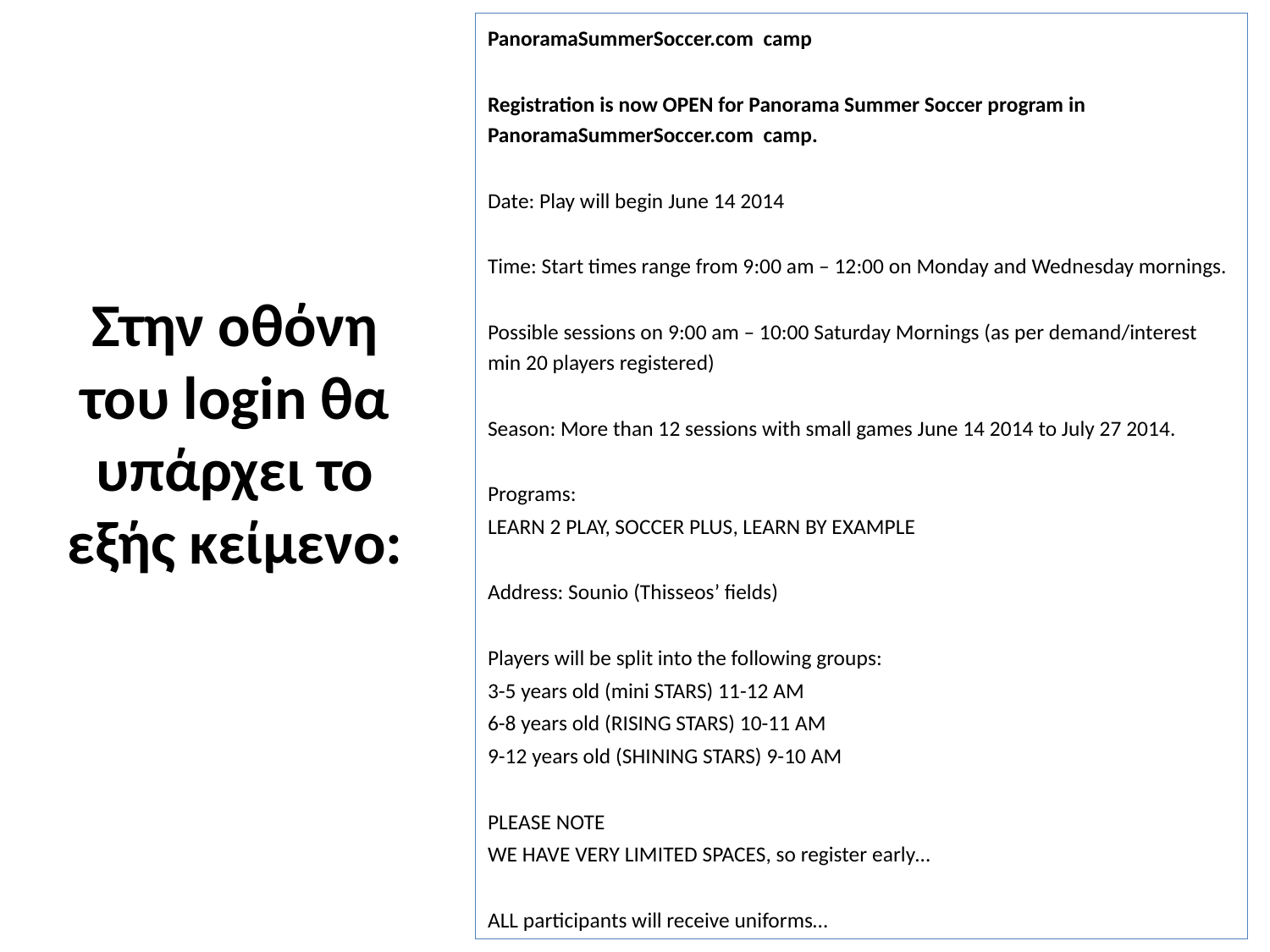

PanoramaSummerSoccer.com  camp

Registration is now OPEN for Panorama Summer Soccer program in PanoramaSummerSoccer.com  camp.

Date: Play will begin June 14 2014

Time: Start times range from 9:00 am – 12:00 on Monday and Wednesday mornings.

Possible sessions on 9:00 am – 10:00 Saturday Mornings (as per demand/interest min 20 players registered)

Season: More than 12 sessions with small games June 14 2014 to July 27 2014.

Programs:
LEARN 2 PLAY, SOCCER PLUS, LEARN BY EXAMPLE

Address: Sounio (Thisseos’ fields)

Players will be split into the following groups:
3-5 years old (mini STARS) 11-12 AM
6-8 years old (RISING STARS) 10-11 AM
9-12 years old (SHINING STARS) 9-10 AM

PLEASE NOTE
WE HAVE VERY LIMITED SPACES, so register early…

ALL participants will receive uniforms…

# Στην οθόνη του login θα υπάρχει το εξής κείμενο: